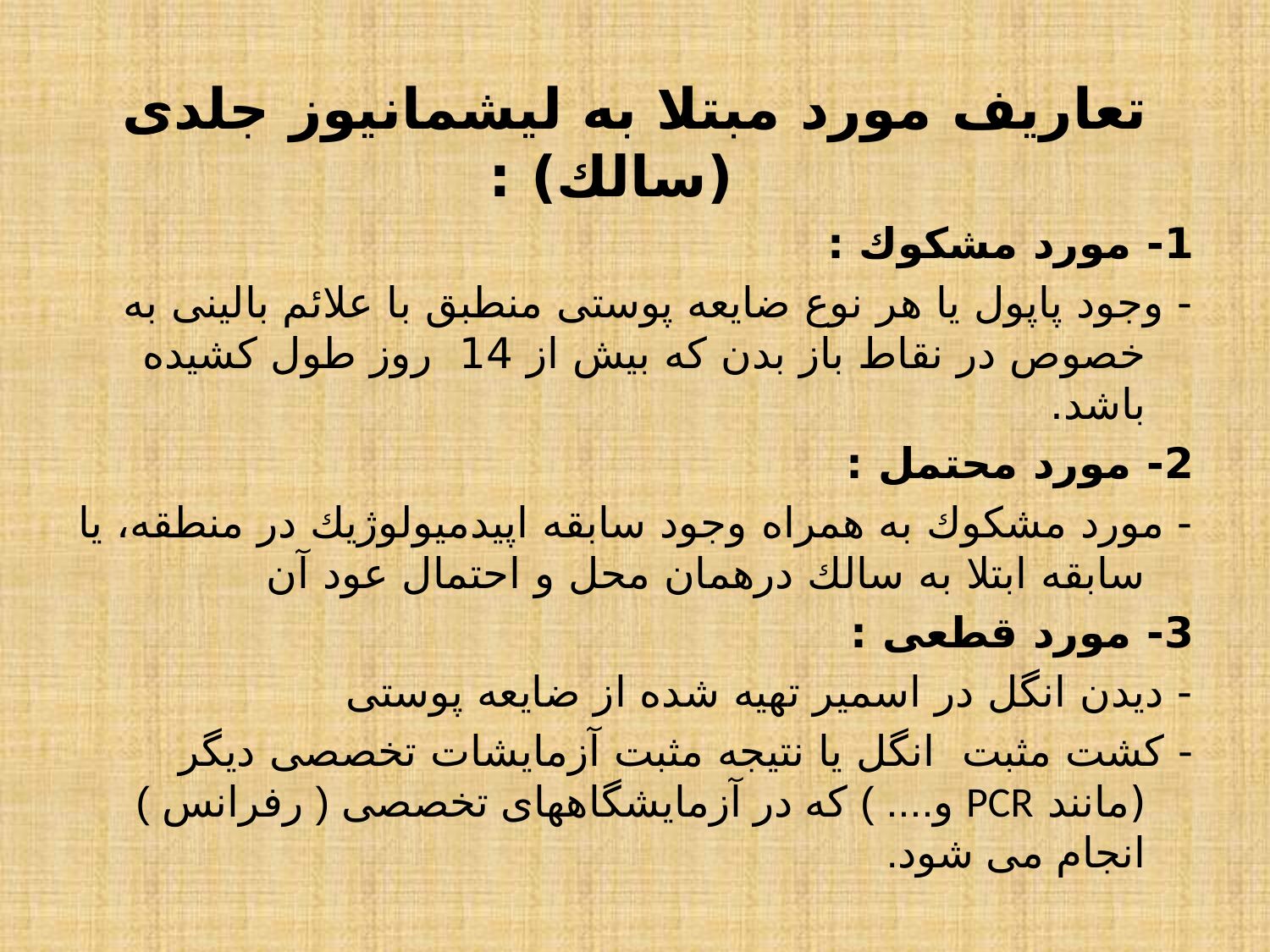

تعاریف مورد مبتلا به لیشمانیوز جلدی (سالك) :
1- مورد مشكوك :
- وجود پاپول یا هر نوع ضایعه پوستی منطبق با علائم بالینی به خصوص در نقاط باز بدن كه بیش از 14  روز طول كشیده باشد.
2- مورد محتمل :
- مورد مشكوك به همراه وجود سابقه اپیدمیولوژیك در منطقه، ‌یا سابقه ابتلا به سالك درهمان محل و احتمال عود آن
3- مورد قطعی :
- دیدن انگل در اسمیر تهیه شده از ضایعه پوستی
- كشت مثبت  انگل یا نتیجه مثبت آزمایشات تخصصی دیگر (مانند PCR و.... ) كه در آزمایشگاههای تخصصی ( رفرانس ) انجام می شود.